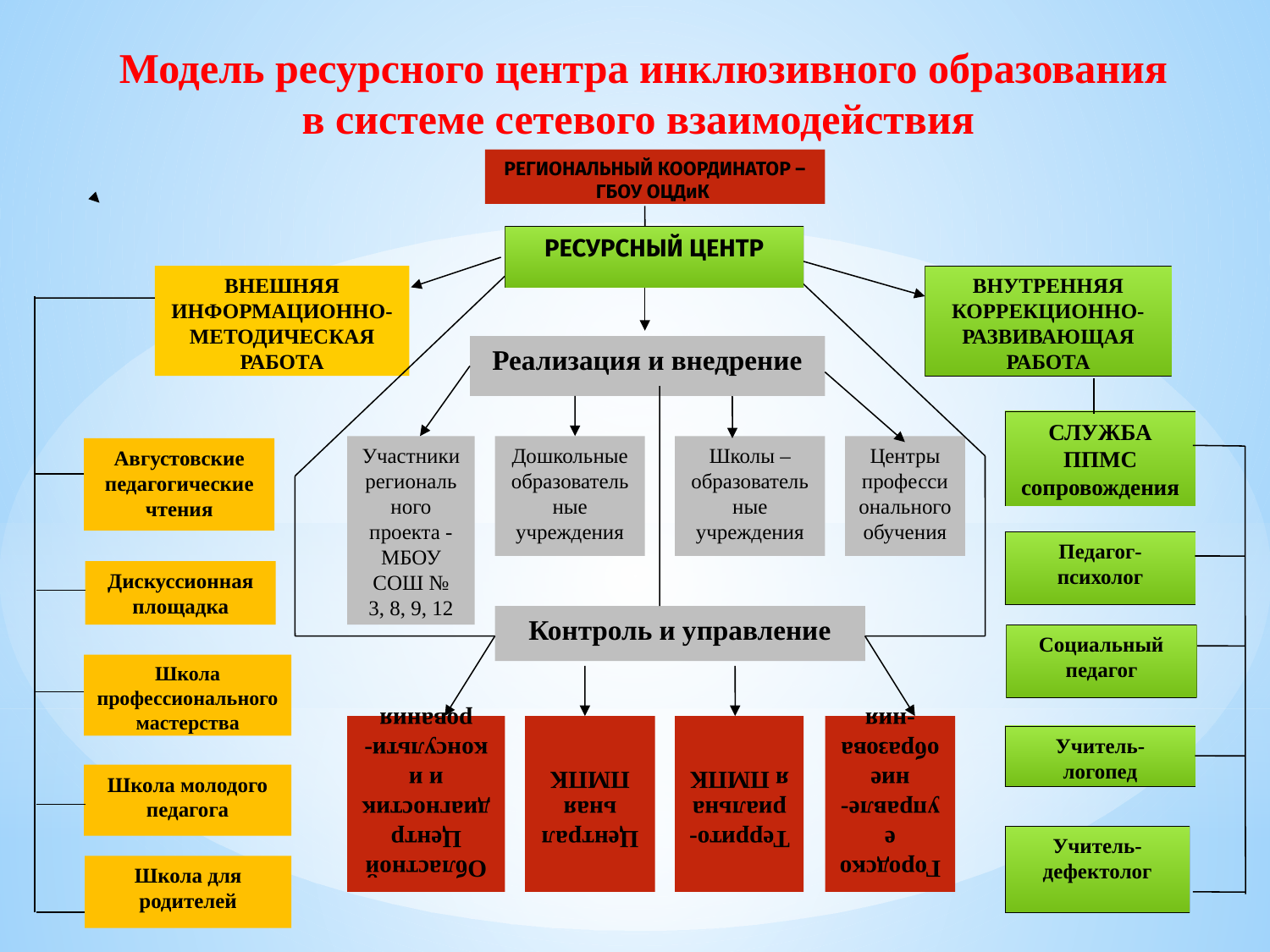

Модель ресурсного центра инклюзивного образования
в системе сетевого взаимодействия

РЕГИОНАЛЬНЫЙ КООРДИНАТОР – ГБОУ ОЦДиК

РЕСУРСНЫЙ ЦЕНТР

ВНЕШНЯЯ ИНФОРМАЦИОННО-МЕТОДИЧЕСКАЯ РАБОТА
ВНУТРЕННЯЯ КОРРЕКЦИОННО-РАЗВИВАЮЩАЯ РАБОТА

Реализация и внедрение

СЛУЖБА ППМС
сопровождения
Участники регионального проекта - МБОУ СОШ №
3, 8, 9, 12
Дошкольные образовательные учреждения
Школы – образовательные учреждения
Центры профессионального обучения
Августовские педагогические чтения

Педагог-психолог

Дискуссионная площадка
Контроль и управление

Социальный педагог

Школа профессионального мастерства

Областной Центр диагностики и консульти-рования
Учитель-
логопед

Центральная ПМПК
Городское управле-ние образова-ния

Террито-риальная ПМПК

Школа молодого педагога
Учитель-дефектолог
Школа для родителей